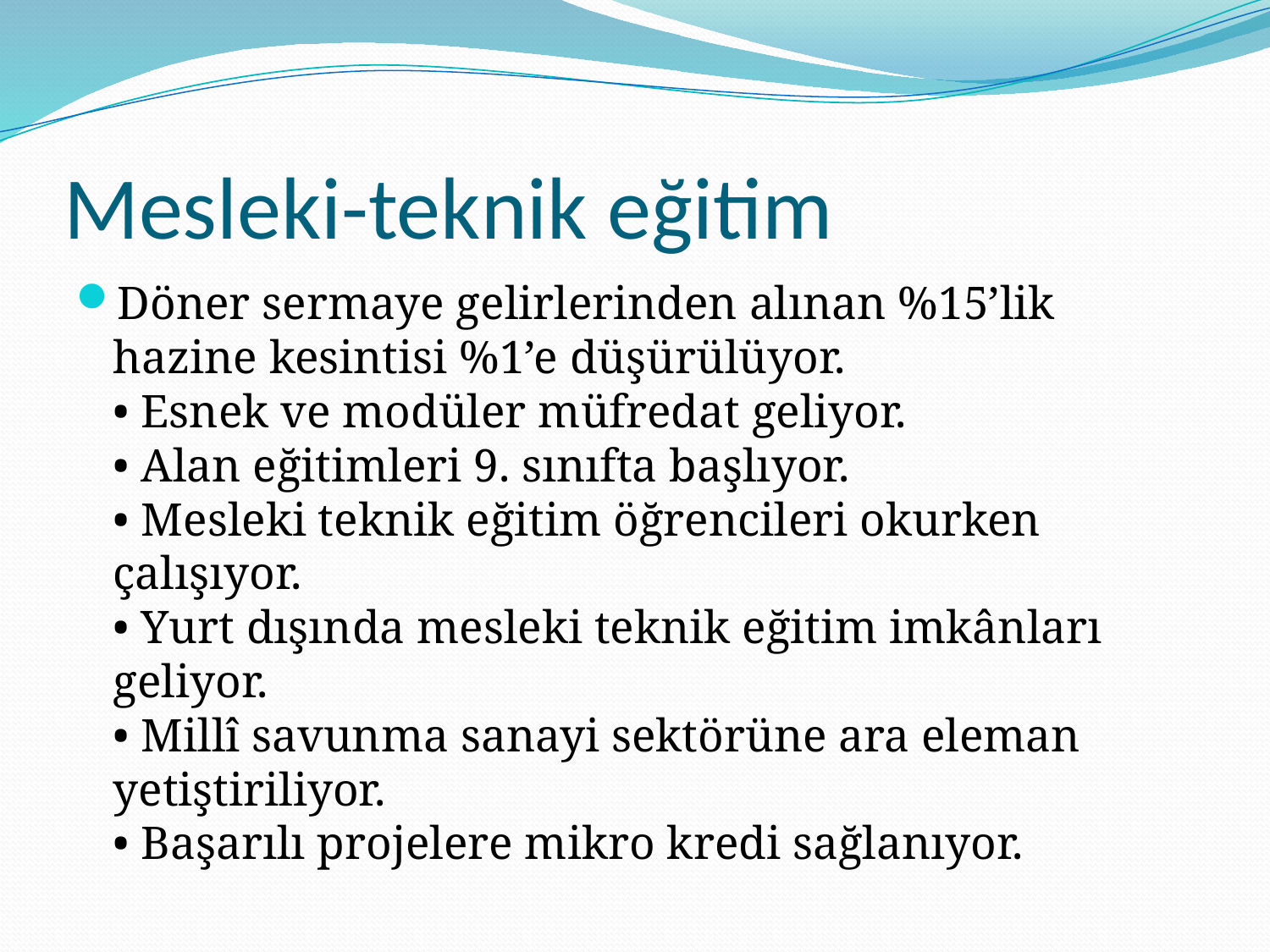

# Mesleki-teknik eğitim
Döner sermaye gelirlerinden alınan %15’lik hazine kesintisi %1’e düşürülüyor.
• Esnek ve modüler müfredat geliyor.
• Alan eğitimleri 9. sınıfta başlıyor.
• Mesleki teknik eğitim öğrencileri okurken çalışıyor.
• Yurt dışında mesleki teknik eğitim imkânları geliyor.
• Millî savunma sanayi sektörüne ara eleman yetiştiriliyor.
• Başarılı projelere mikro kredi sağlanıyor.